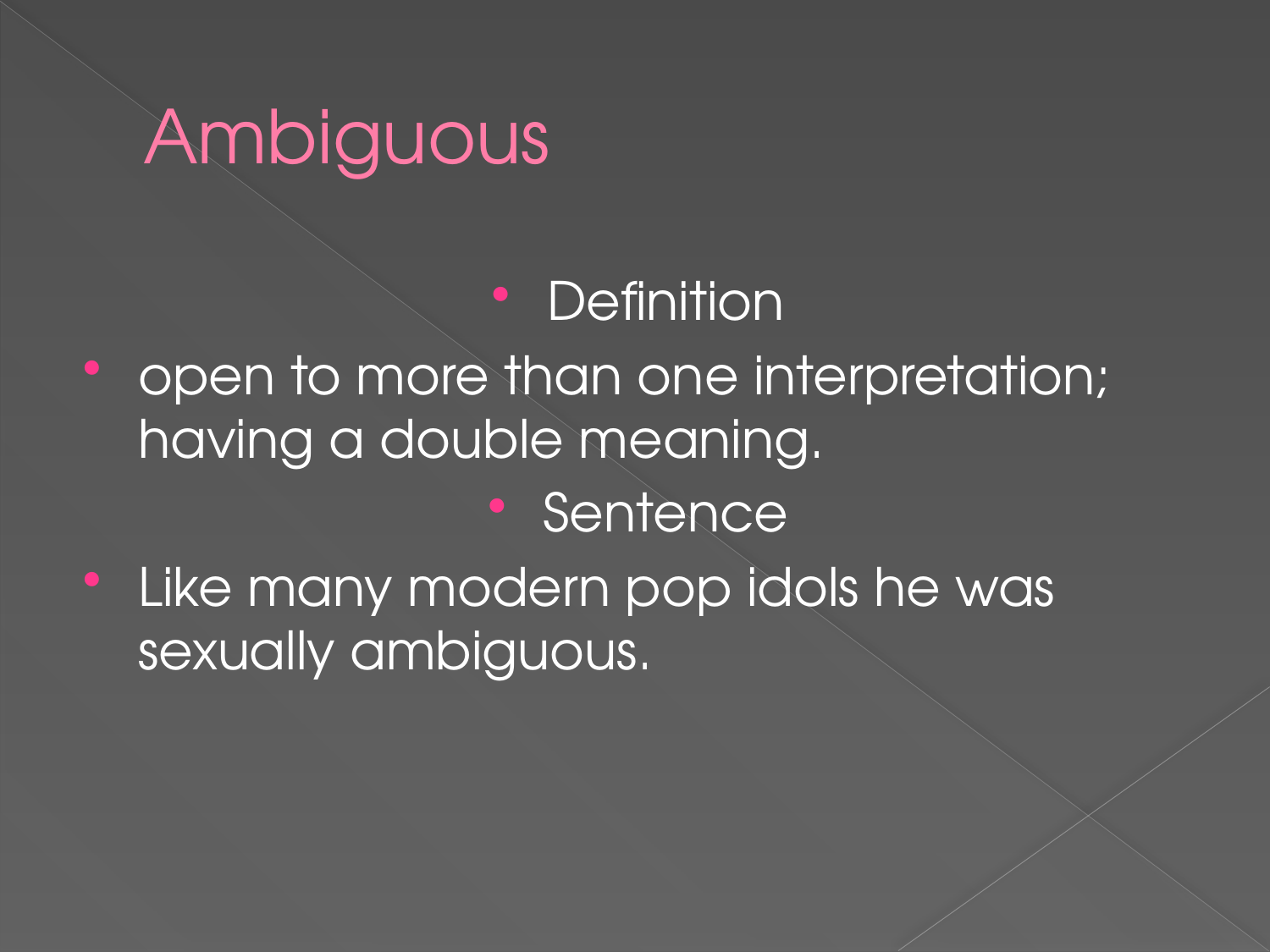

# Ambiguous
Definition
open to more than one interpretation; having a double meaning.
Sentence
Like many modern pop idols he was sexually ambiguous.